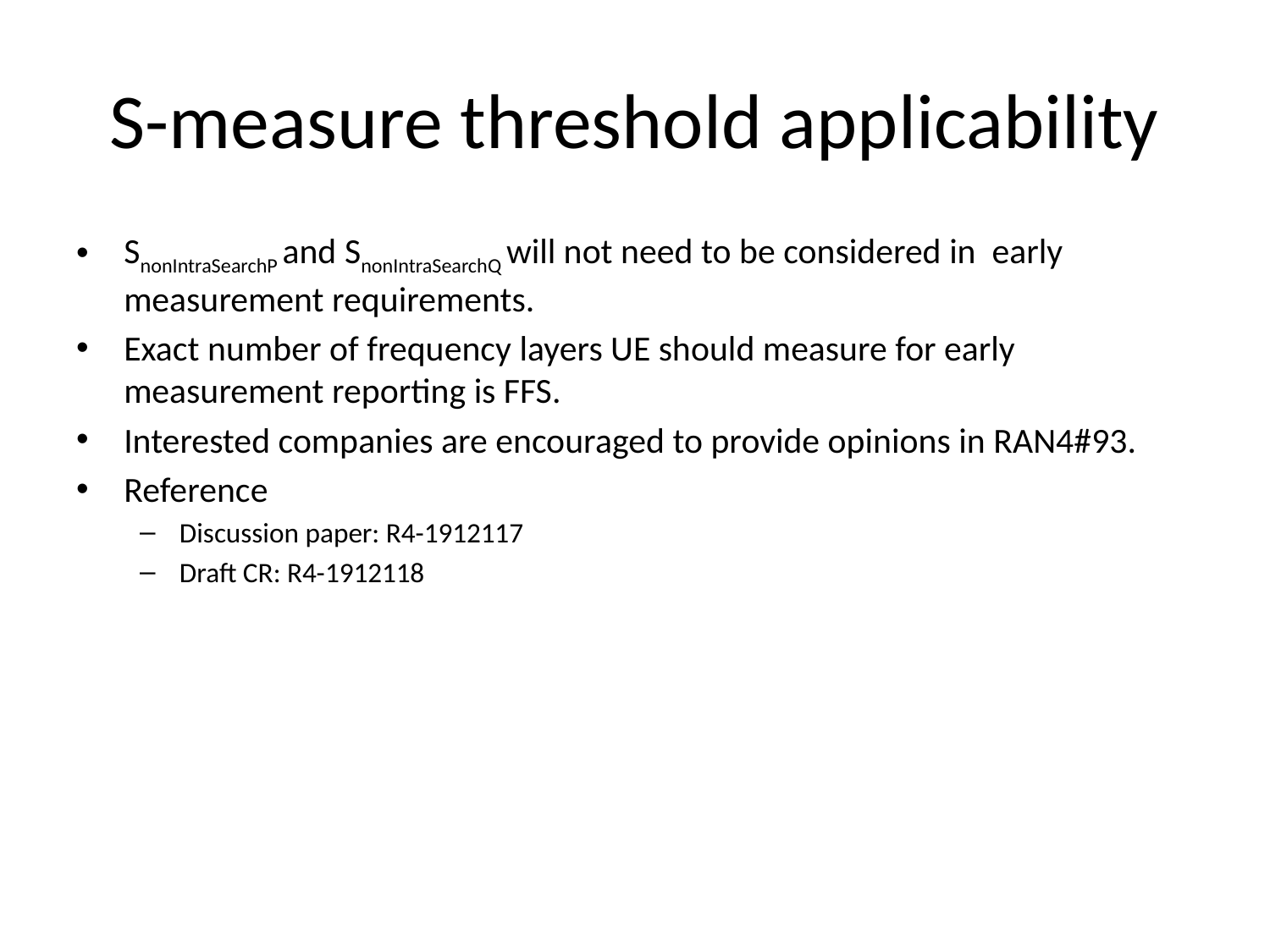

# S-measure threshold applicability
SnonIntraSearchP and SnonIntraSearchQ will not need to be considered in  early measurement requirements.
Exact number of frequency layers UE should measure for early measurement reporting is FFS.
Interested companies are encouraged to provide opinions in RAN4#93.
Reference
Discussion paper: R4-1912117
Draft CR: R4-1912118